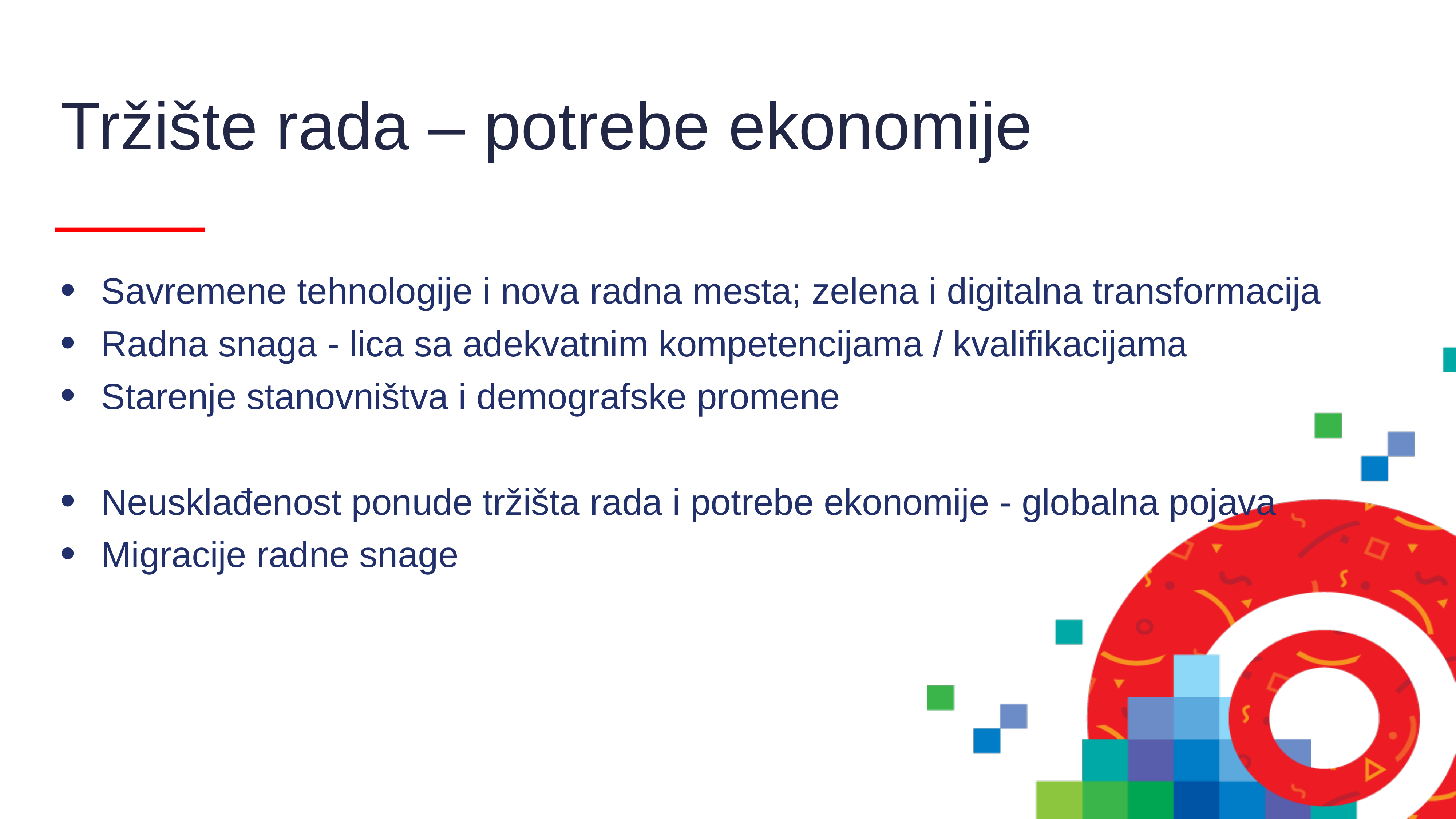

# Tržište rada – potrebe ekonomije
Savremene tehnologije i nova radna mesta; zelena i digitalna transformacija
Radna snaga - lica sa adekvatnim kompetencijama / kvalifikacijama
Starenje stanovništva i demografske promene

Neusklađenost ponude tržišta rada i potrebe ekonomije - globalna pojava
Migracije radne snage